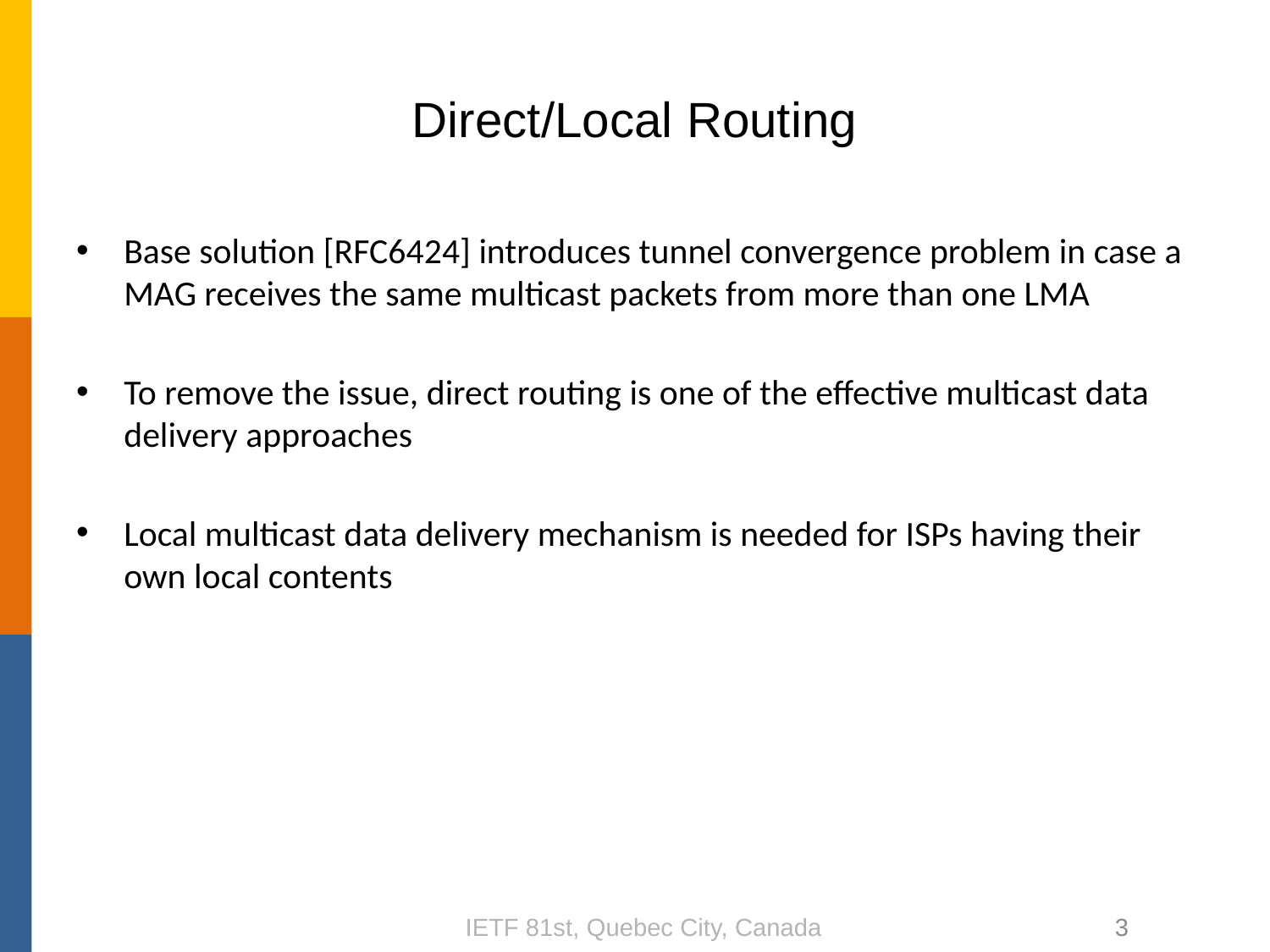

# Direct/Local Routing
Base solution [RFC6424] introduces tunnel convergence problem in case a MAG receives the same multicast packets from more than one LMA

To remove the issue, direct routing is one of the effective multicast data delivery approaches

Local multicast data delivery mechanism is needed for ISPs having their own local contents
IETF 81st, Quebec City, Canada
3